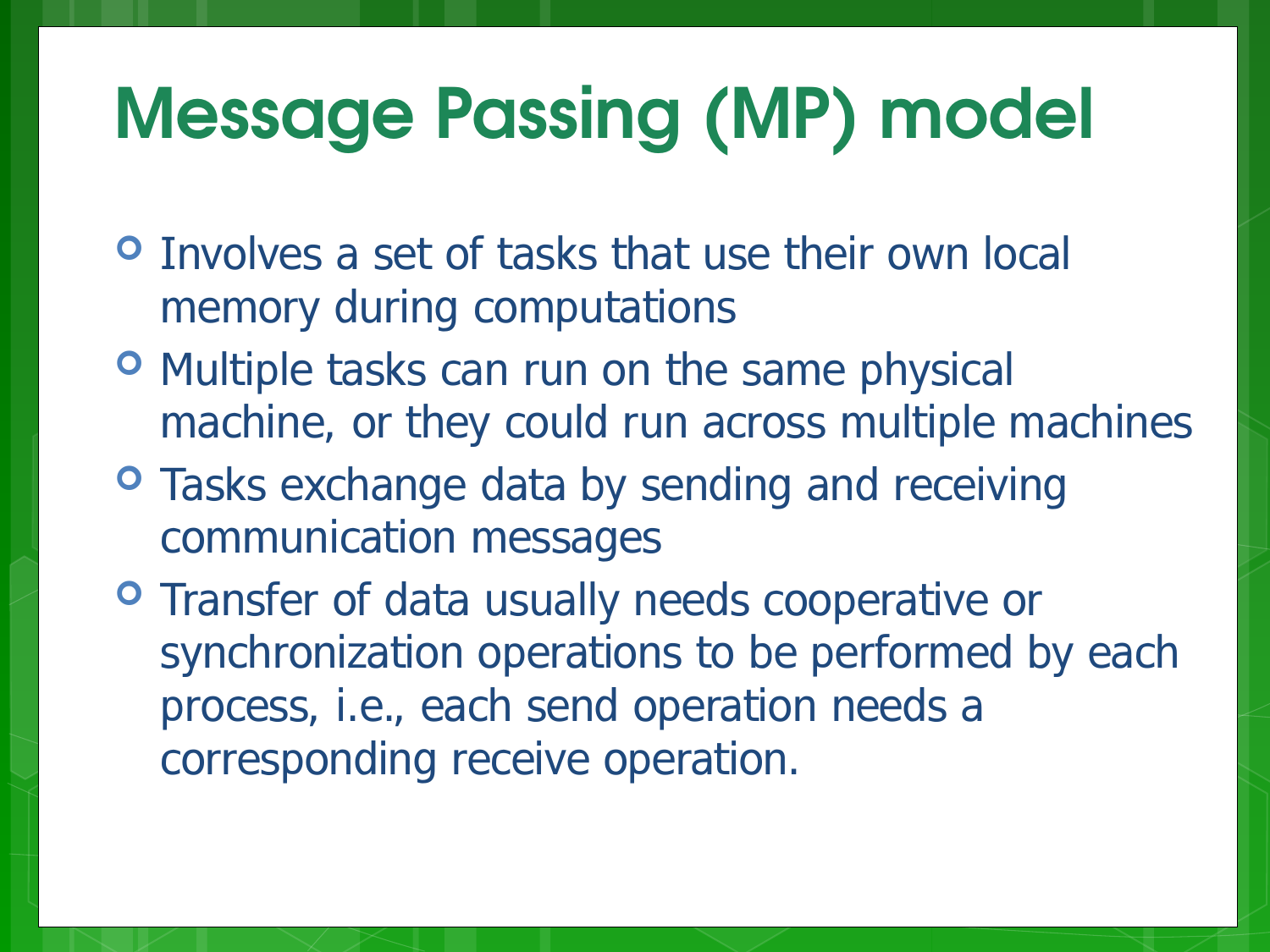

# Message Passing (MP) model
Involves a set of tasks that use their own local memory during computations
Multiple tasks can run on the same physical machine, or they could run across multiple machines
Tasks exchange data by sending and receiving communication messages
Transfer of data usually needs cooperative or synchronization operations to be performed by each process, i.e., each send operation needs a corresponding receive operation.